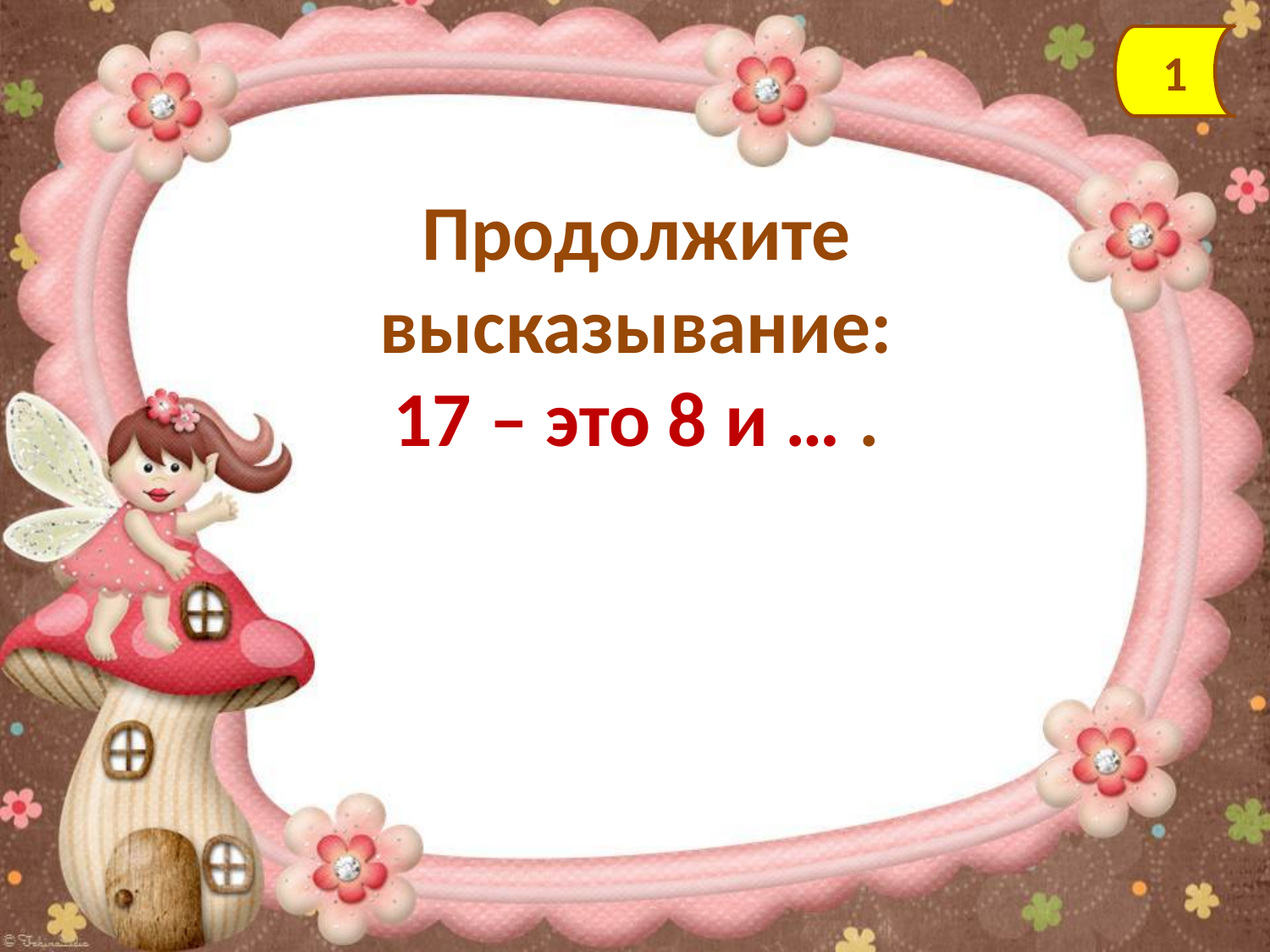

1
Продолжите высказывание:
17 – это 8 и … .